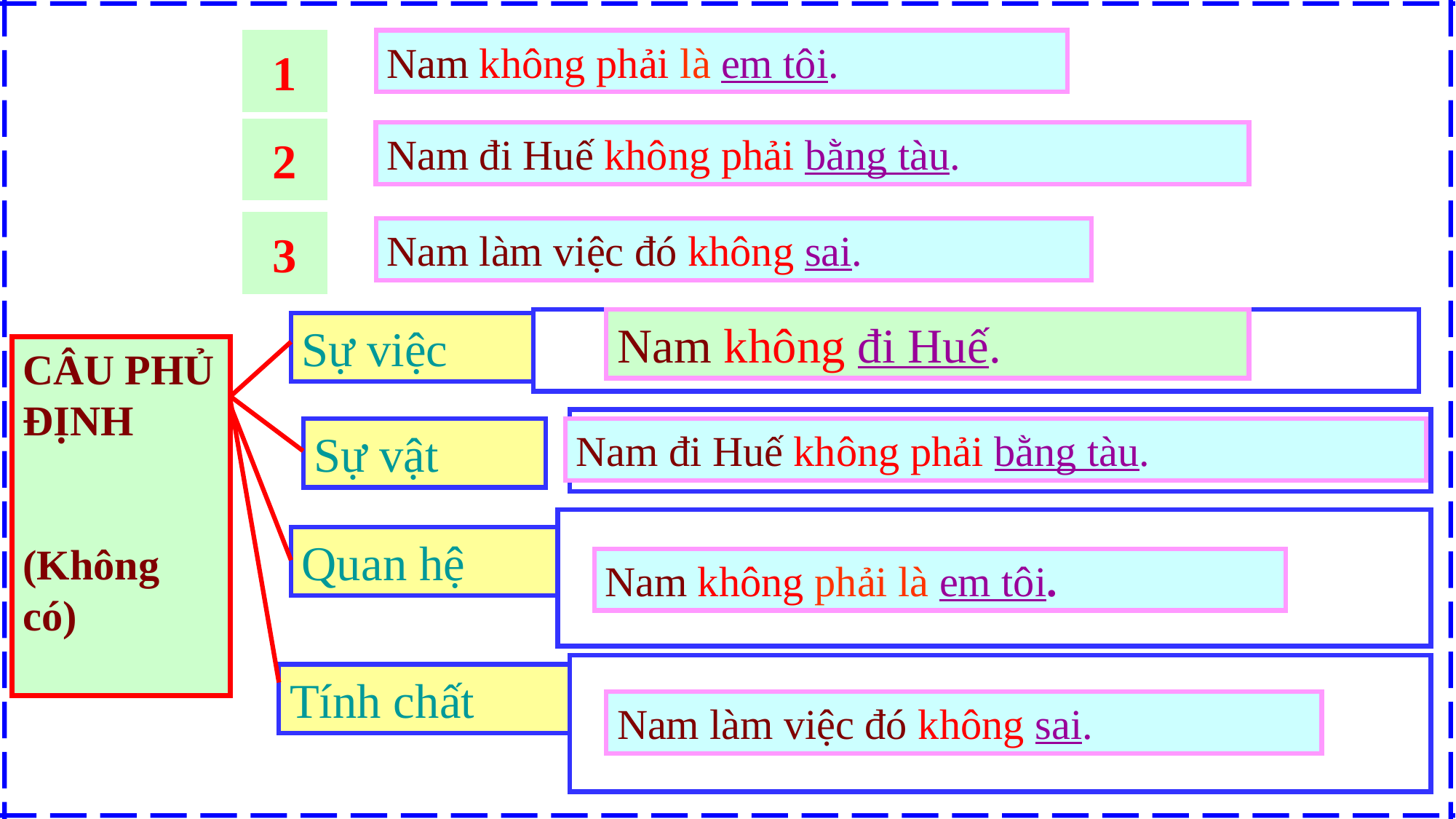

1
Nam không phải là em tôi.
2
Nam đi Huế không phải bằng tàu.
3
Nam làm việc đó không sai.

Nam không đi Huế.
Sự việc
CÂU PHỦ ĐỊNH

(Không có)

Sự vật
Nam đi Huế không phải bằng tàu.

Quan hệ
Nam không phải là em tôi.

Tính chất
Nam làm việc đó không sai.